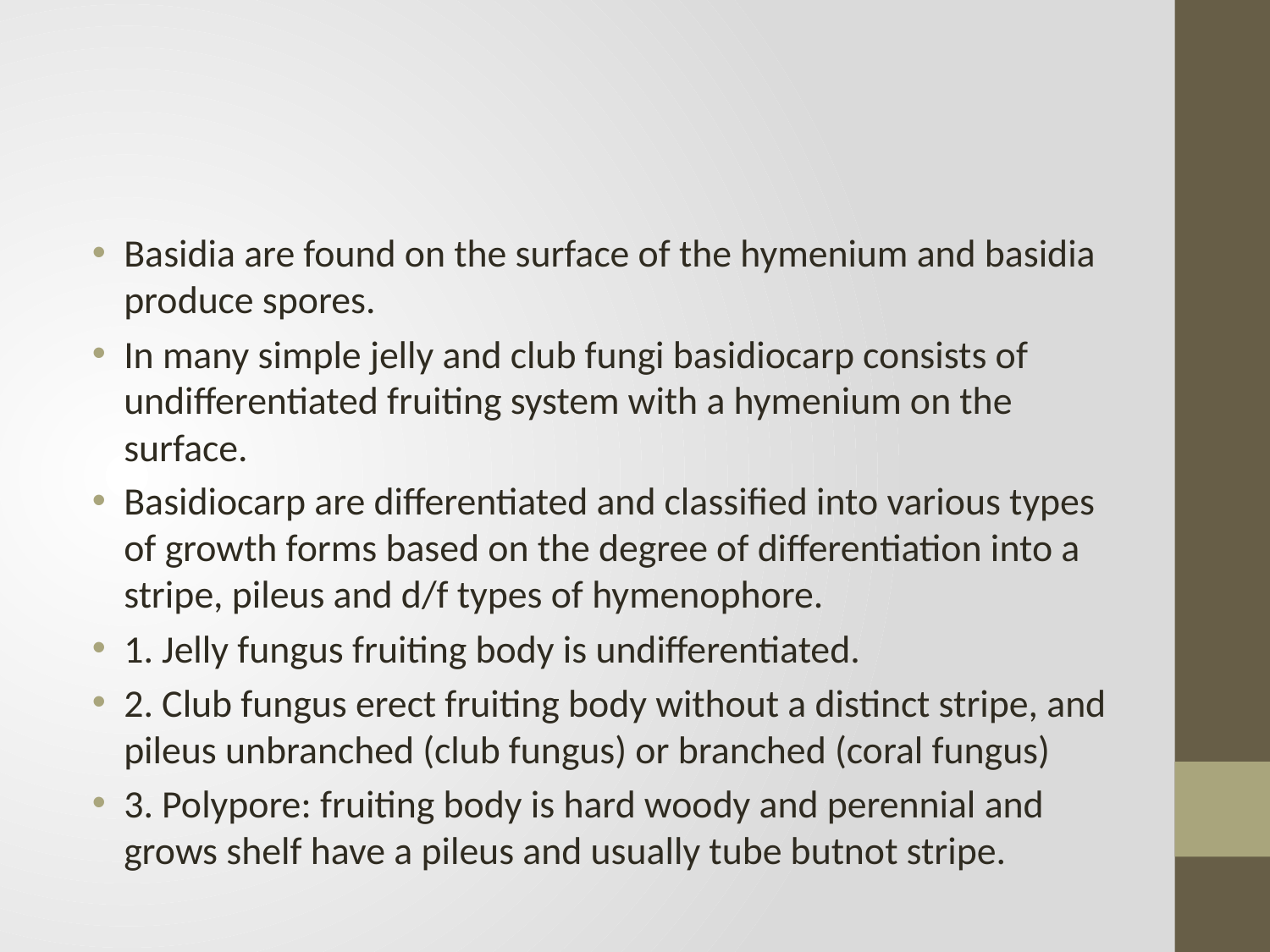

#
Basidia are found on the surface of the hymenium and basidia produce spores.
In many simple jelly and club fungi basidiocarp consists of undifferentiated fruiting system with a hymenium on the surface.
Basidiocarp are differentiated and classified into various types of growth forms based on the degree of differentiation into a stripe, pileus and d/f types of hymenophore.
1. Jelly fungus fruiting body is undifferentiated.
2. Club fungus erect fruiting body without a distinct stripe, and pileus unbranched (club fungus) or branched (coral fungus)
3. Polypore: fruiting body is hard woody and perennial and grows shelf have a pileus and usually tube butnot stripe.